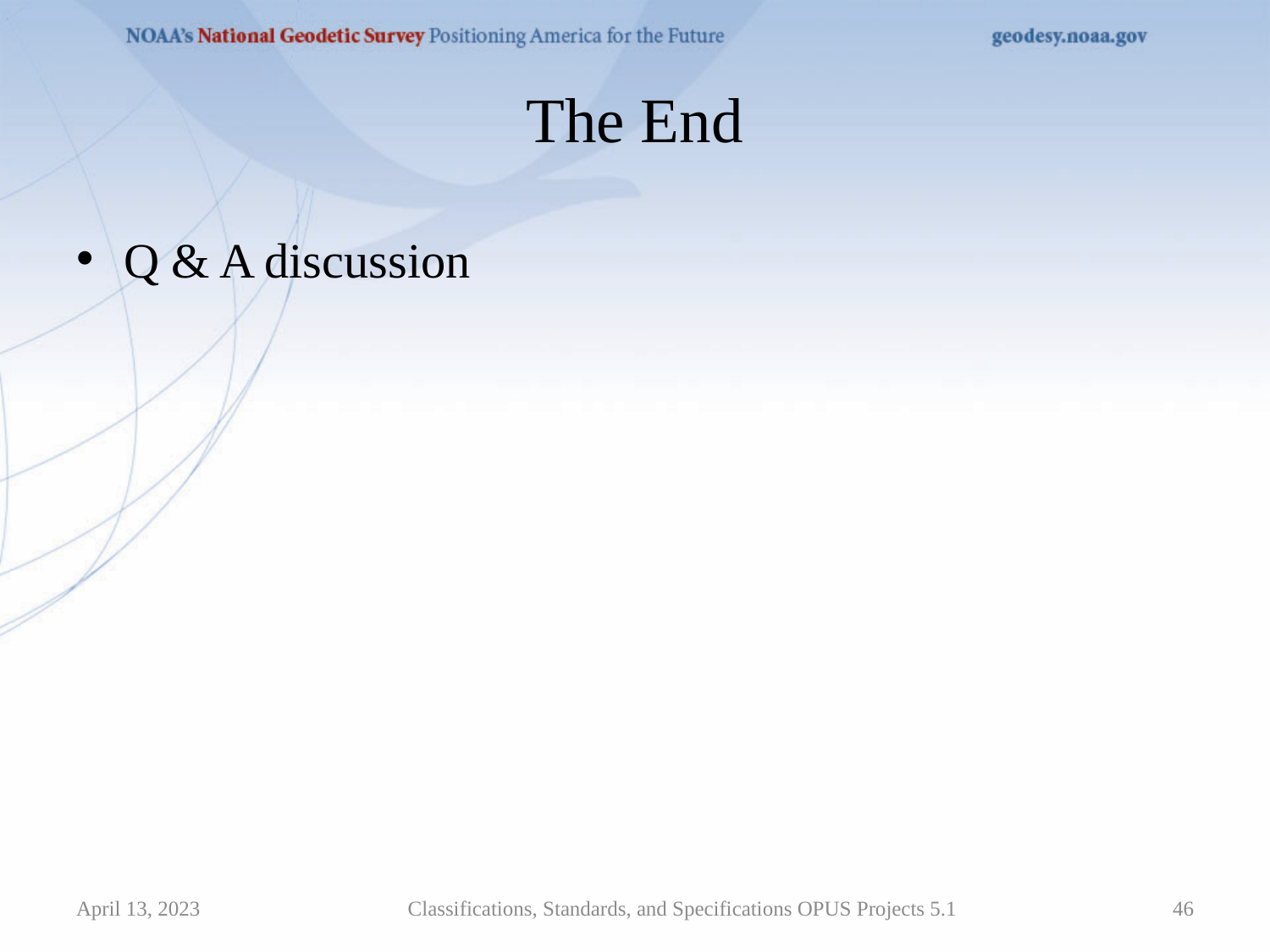

# The End
Q & A discussion
April 13, 2023
Classifications, Standards, and Specifications OPUS Projects 5.1
46